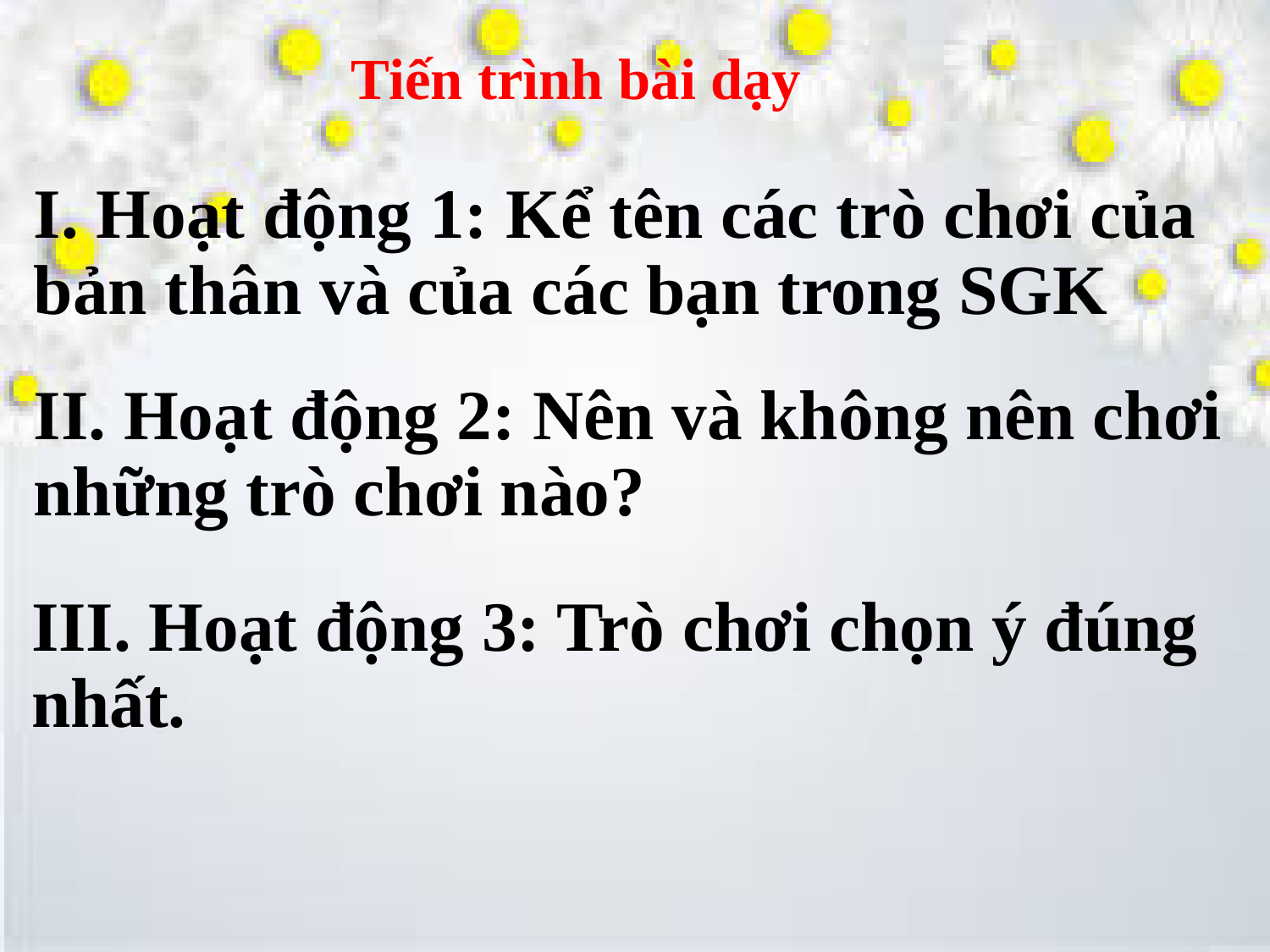

Tiến trình bài dạy
# I. Hoạt động 1: Kể tên các trò chơi của bản thân và của các bạn trong SGK
II. Hoạt động 2: Nên và không nên chơi những trò chơi nào?
III. Hoạt động 3: Trò chơi chọn ý đúng nhất.